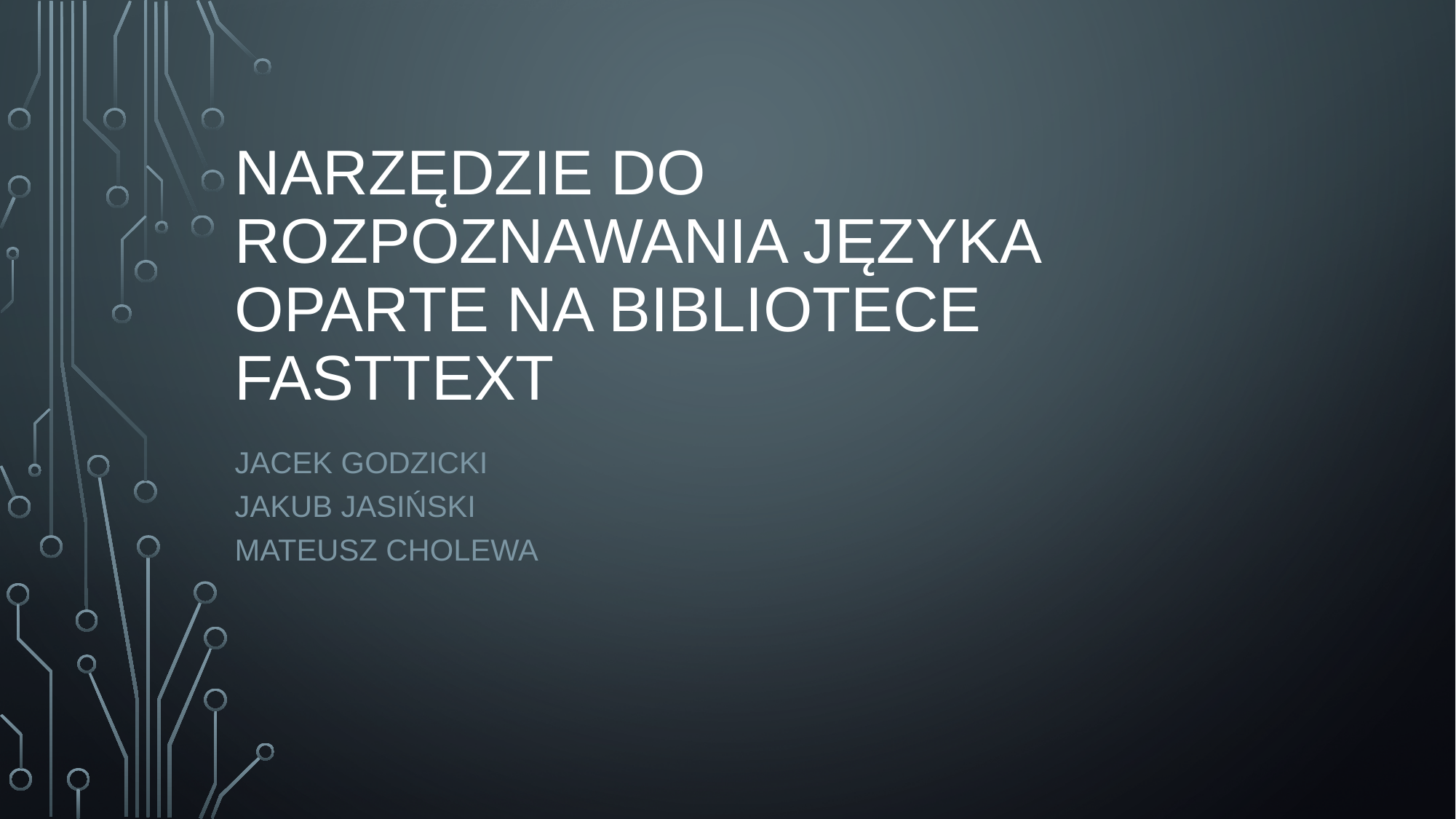

# Narzędzie do rozpoznawania języka  oparte na bibliotece fastText
Jacek Godzicki
Jakub Jasiński
Mateusz Cholewa